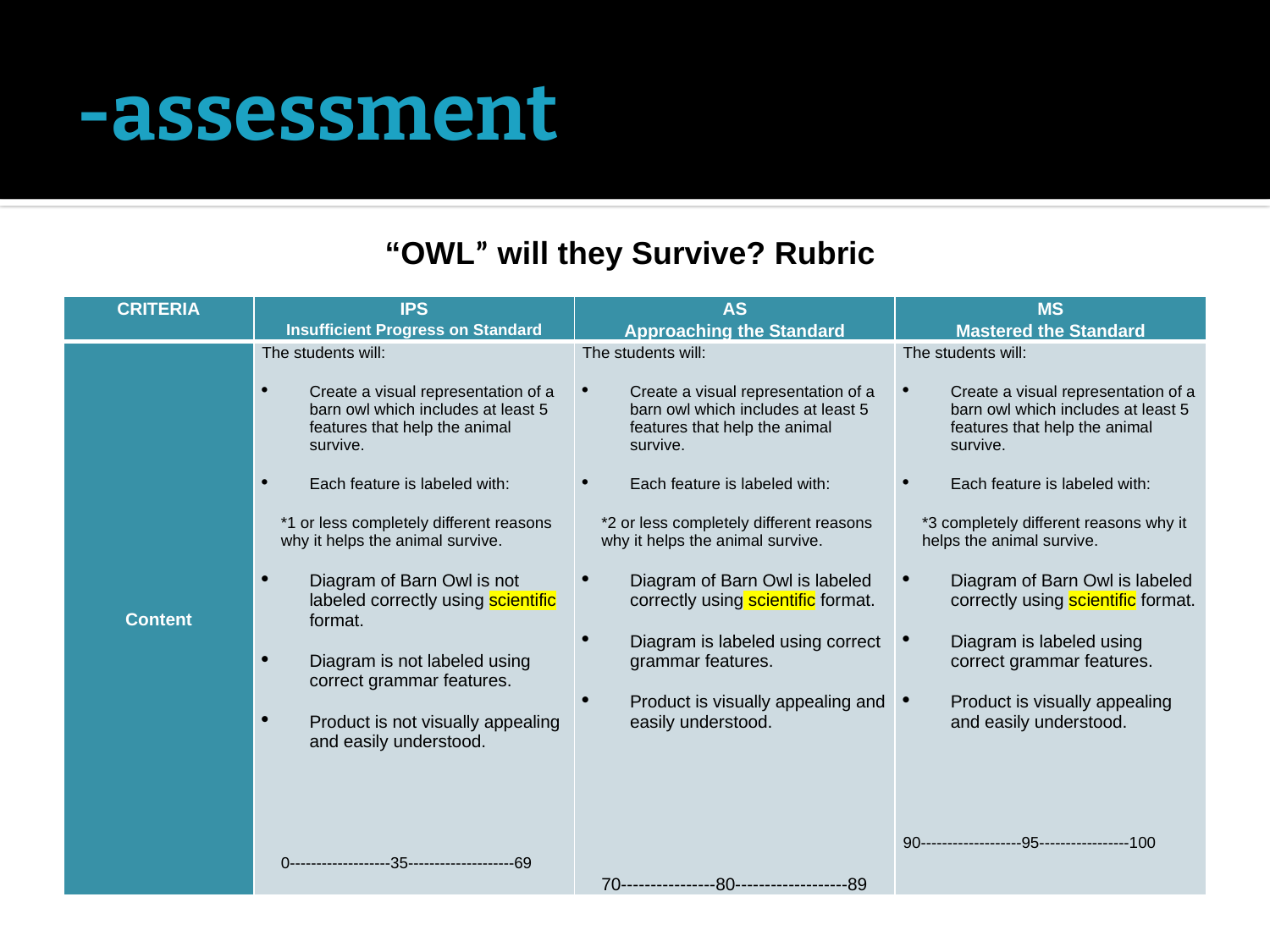

# -assessment
“OWL” will they Survive? Rubric

| CRITERIA | IPS Insufficient Progress on Standard | AS Approaching the Standard | MS Mastered the Standard |
| --- | --- | --- | --- |
| Content | The students will: Create a visual representation of a barn owl which includes at least 5 features that help the animal survive. Each feature is labeled with: \*1 or less completely different reasons why it helps the animal survive. Diagram of Barn Owl is not labeled correctly using scientific format. Diagram is not labeled using correct grammar features. Product is not visually appealing and easily understood.     0-------------------35--------------------69 | The students will: Create a visual representation of a barn owl which includes at least 5 features that help the animal survive. Each feature is labeled with: \*2 or less completely different reasons why it helps the animal survive. Diagram of Barn Owl is labeled correctly using scientific format. Diagram is labeled using correct grammar features. Product is visually appealing and easily understood.       70----------------80-------------------89 | The students will: Create a visual representation of a barn owl which includes at least 5 features that help the animal survive. Each feature is labeled with: \*3 completely different reasons why it helps the animal survive. Diagram of Barn Owl is labeled correctly using scientific format. Diagram is labeled using correct grammar features. Product is visually appealing and easily understood.         90-------------------95-----------------100 |